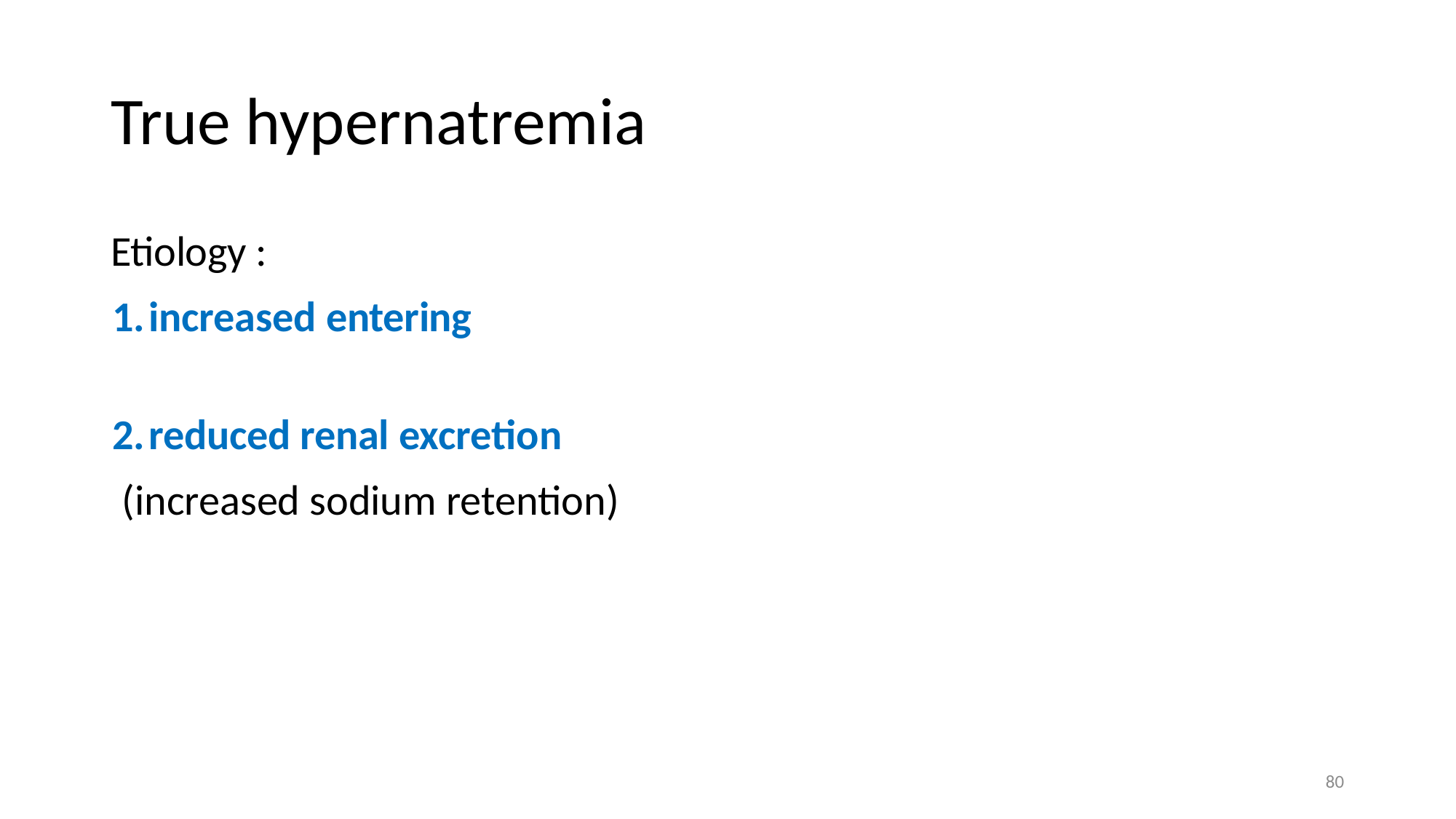

# True hypernatremia
Etiology :
increased entering

reduced renal excretion
 (increased sodium retention)

80